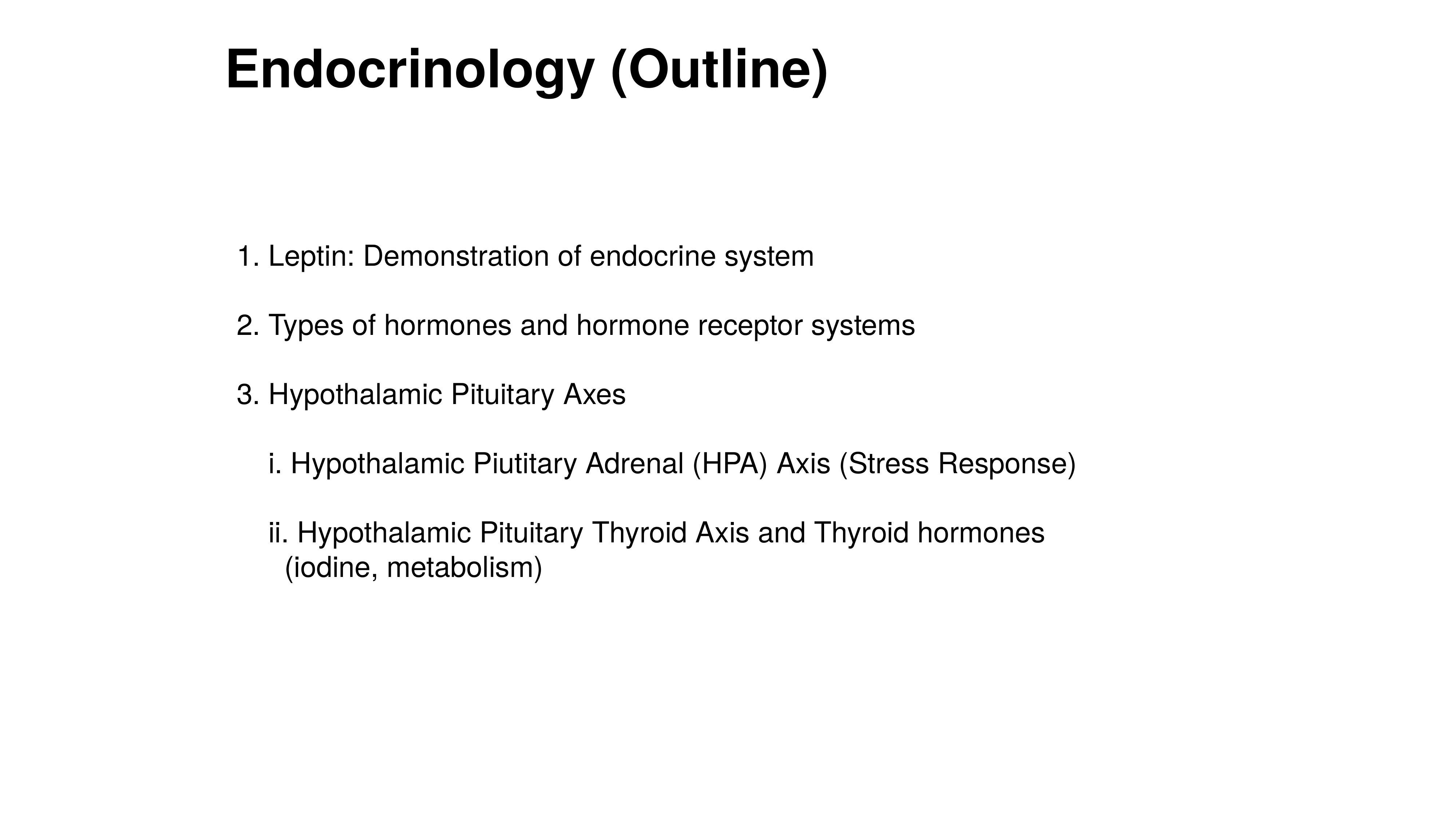

Endocrinology (Outline)
1. Leptin: Demonstration of endocrine system

2. Types of hormones and hormone receptor systems

3. Hypothalamic Pituitary Axes

i. Hypothalamic Piutitary Adrenal (HPA) Axis (Stress Response)

ii. Hypothalamic Pituitary Thyroid Axis and Thyroid hormones
(iodine, metabolism)